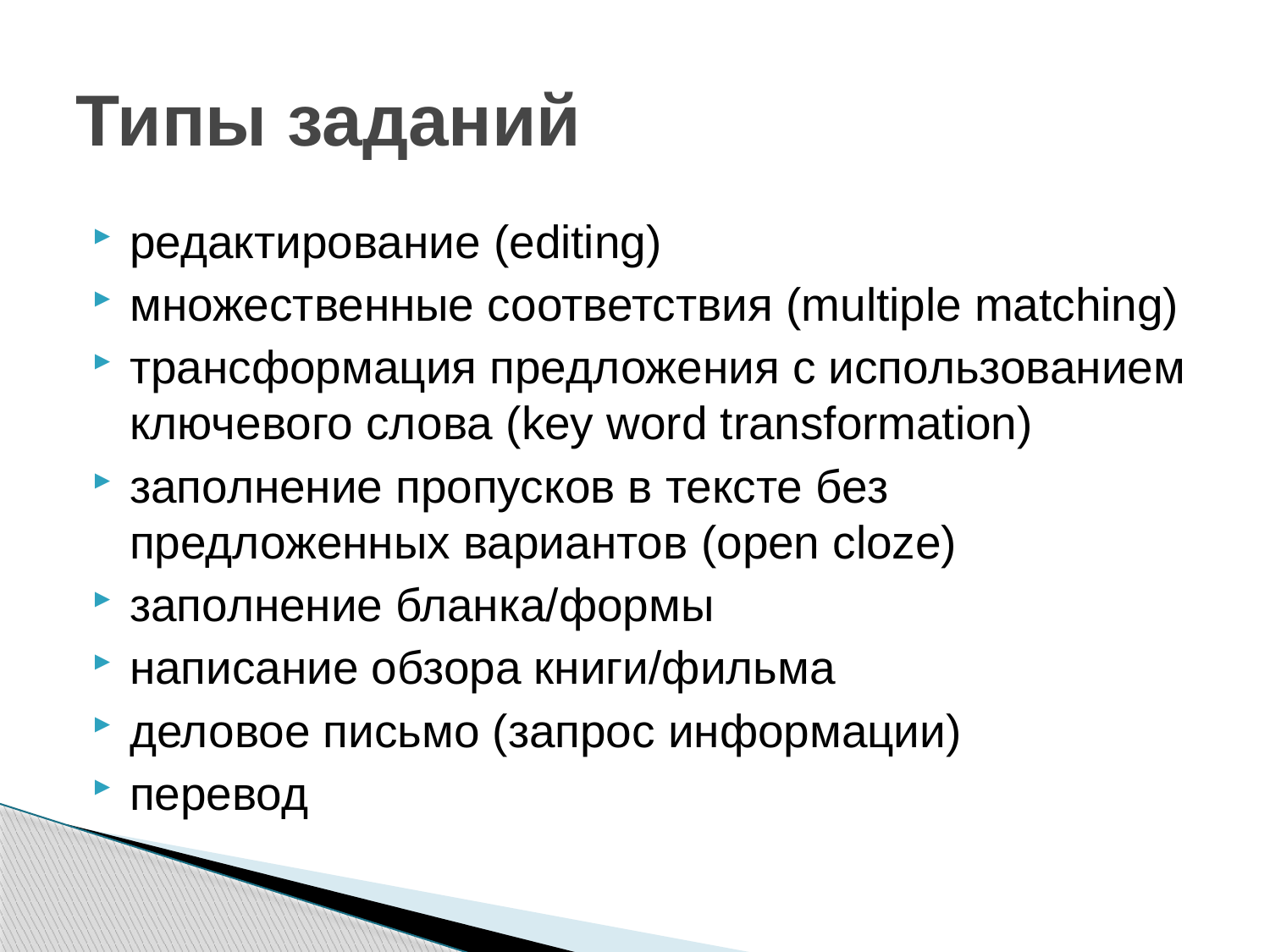

# Типы заданий
редактирование (editing)
множественные соответствия (multiple matching)
трансформация предложения с использованием ключевого слова (key word transformation)
заполнение пропусков в тексте без предложенных вариантов (open cloze)
заполнение бланка/формы
написание обзора книги/фильма
деловое письмо (запрос информации)
перевод